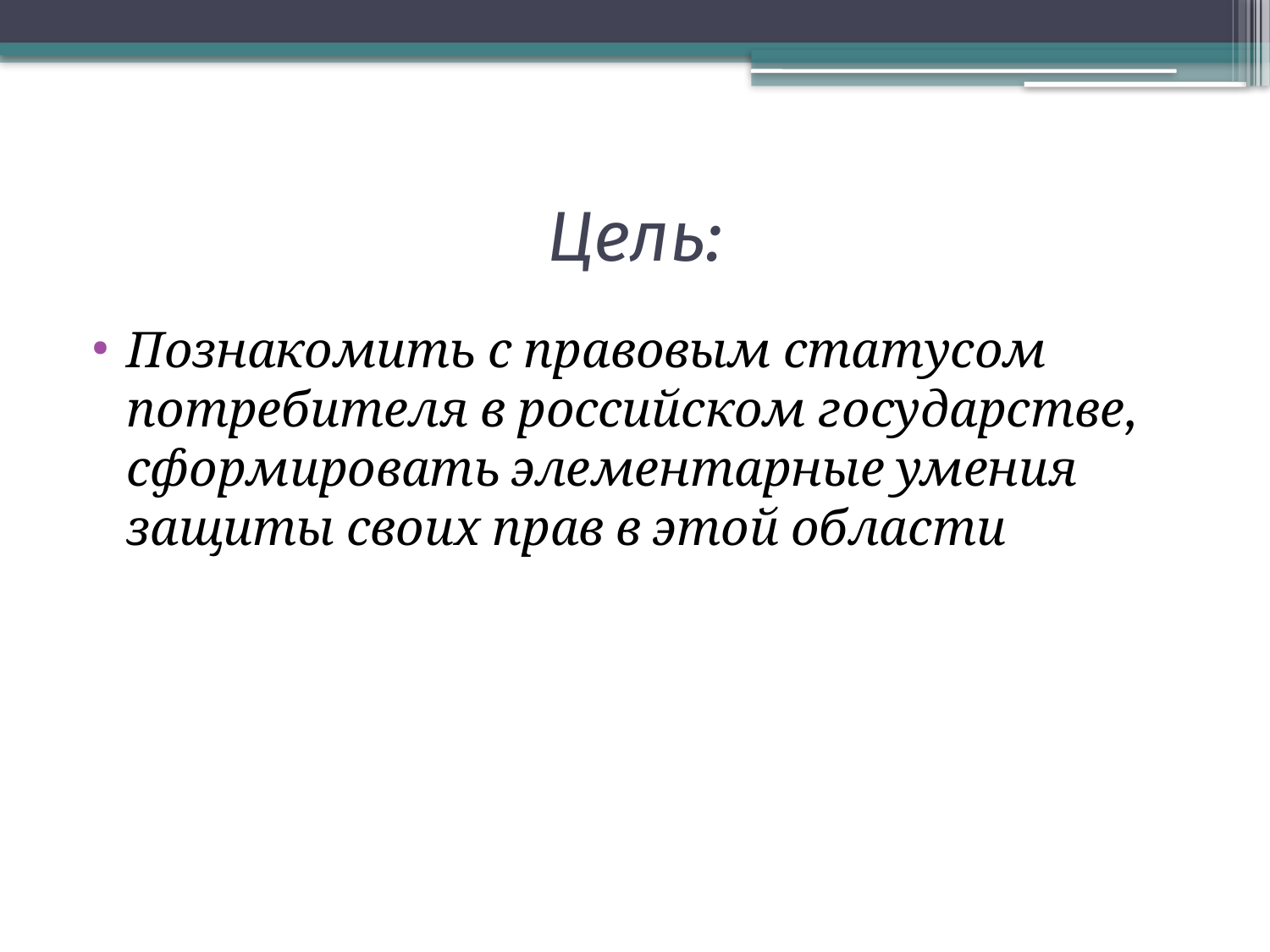

# Цель:
Познакомить с правовым статусом потребителя в российском государстве, сформировать элементарные умения защиты своих прав в этой области